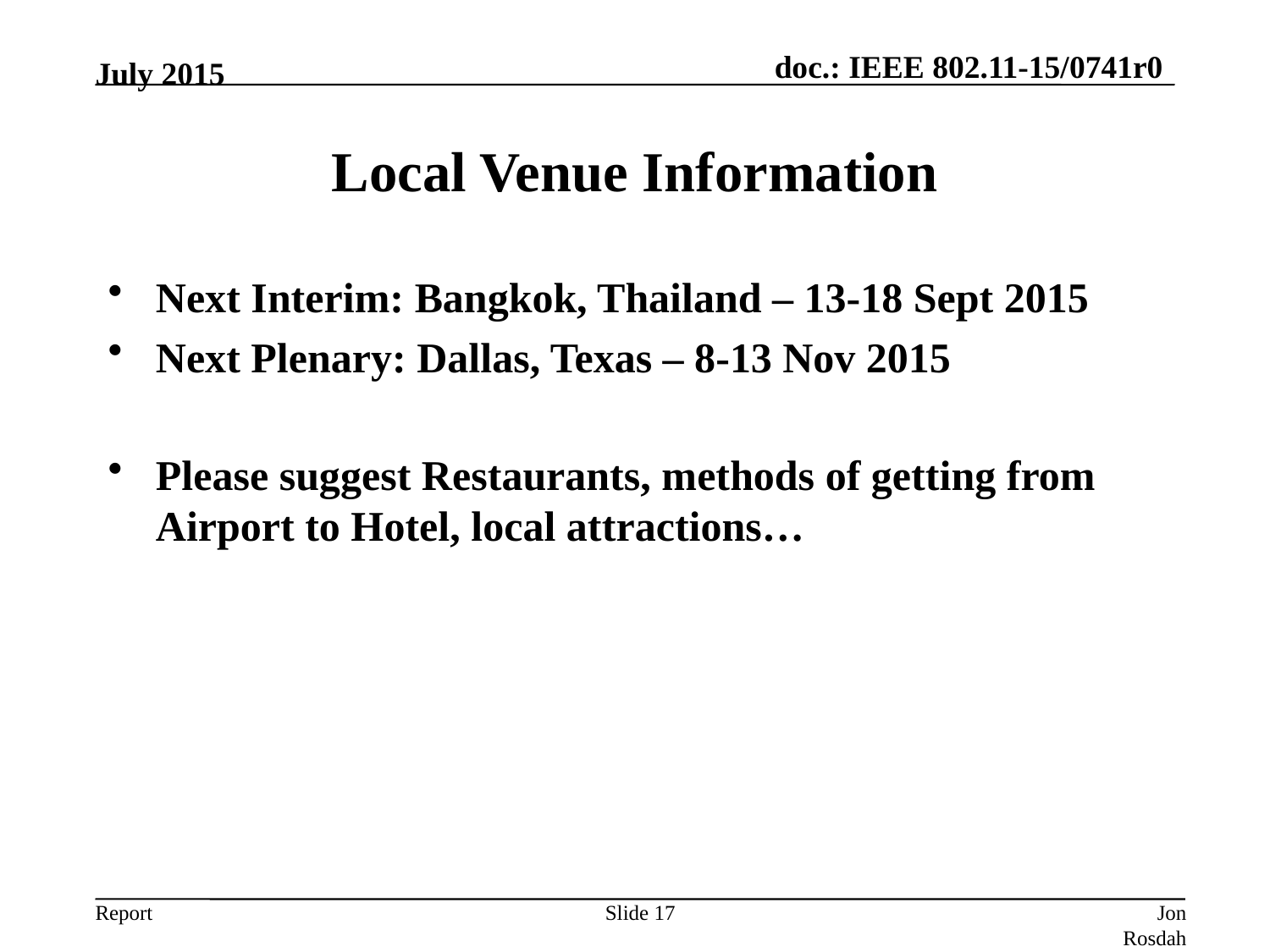

July 2015
# Local Venue Information
Next Interim: Bangkok, Thailand – 13-18 Sept 2015
Next Plenary: Dallas, Texas – 8-13 Nov 2015

Please suggest Restaurants, methods of getting from Airport to Hotel, local attractions…
Slide 17
Jon Rosdahl (CSR)